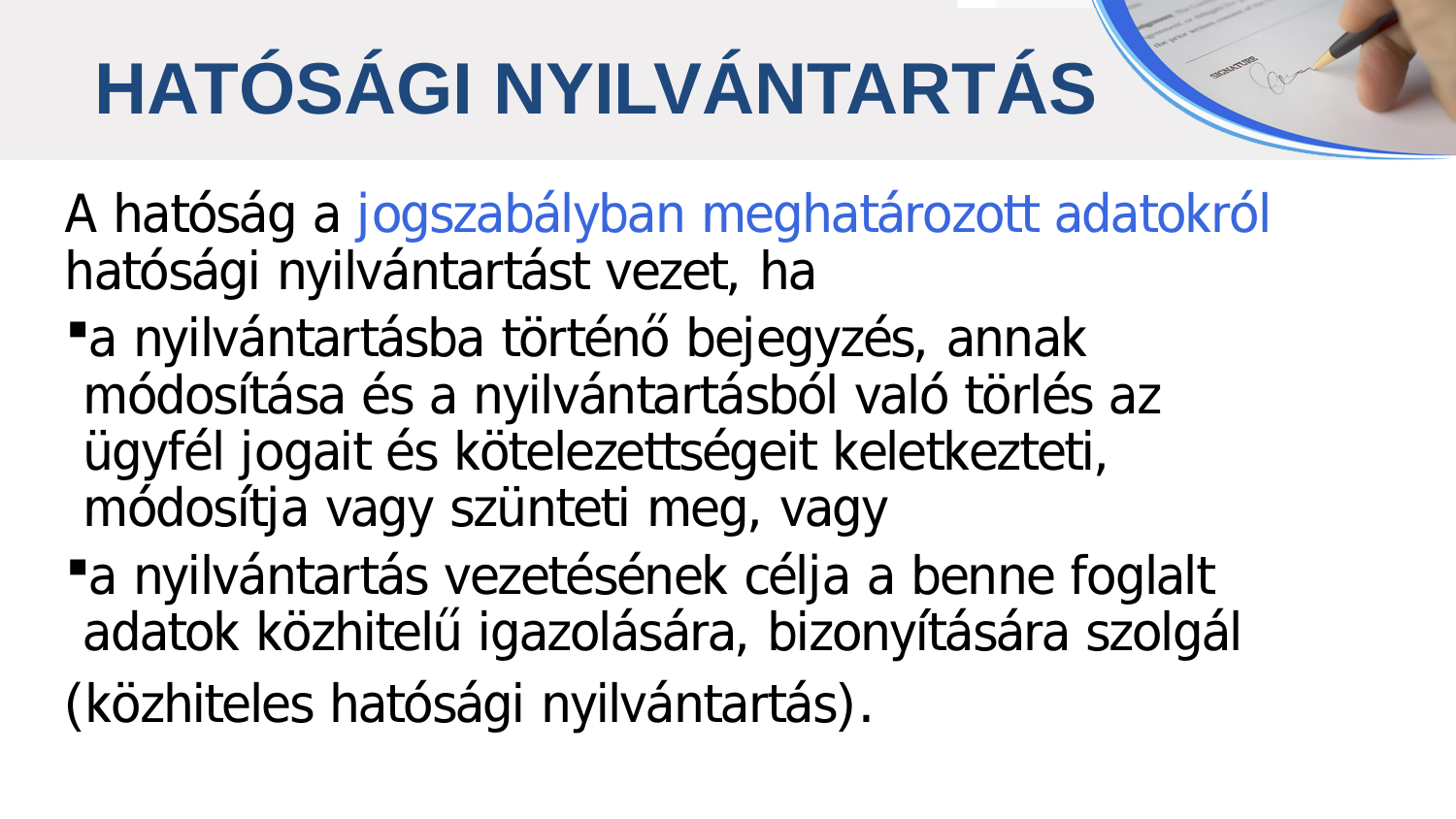

HATÓSÁGI NYILVÁNTARTÁS
A hatóság a jogszabályban meghatározott adatokról hatósági nyilvántartást vezet, ha
a nyilvántartásba történő bejegyzés, annak módosítása és a nyilvántartásból való törlés az ügyfél jogait és kötelezettségeit keletkezteti, módosítja vagy szünteti meg, vagy
a nyilvántartás vezetésének célja a benne foglalt adatok közhitelű igazolására, bizonyítására szolgál
(közhiteles hatósági nyilvántartás).